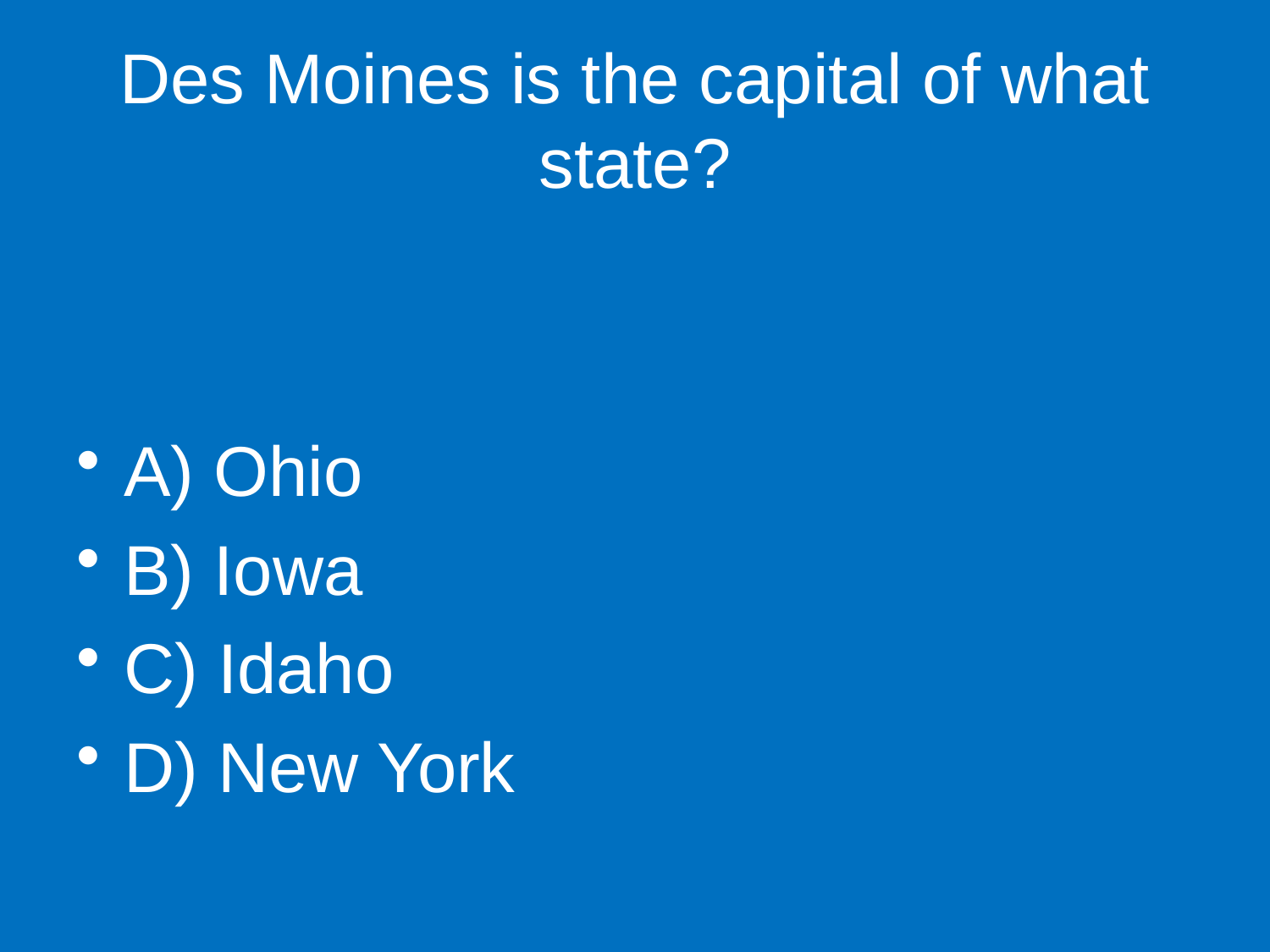

# Des Moines is the capital of what state?

A) Ohio
B) Iowa
C) Idaho
D) New York